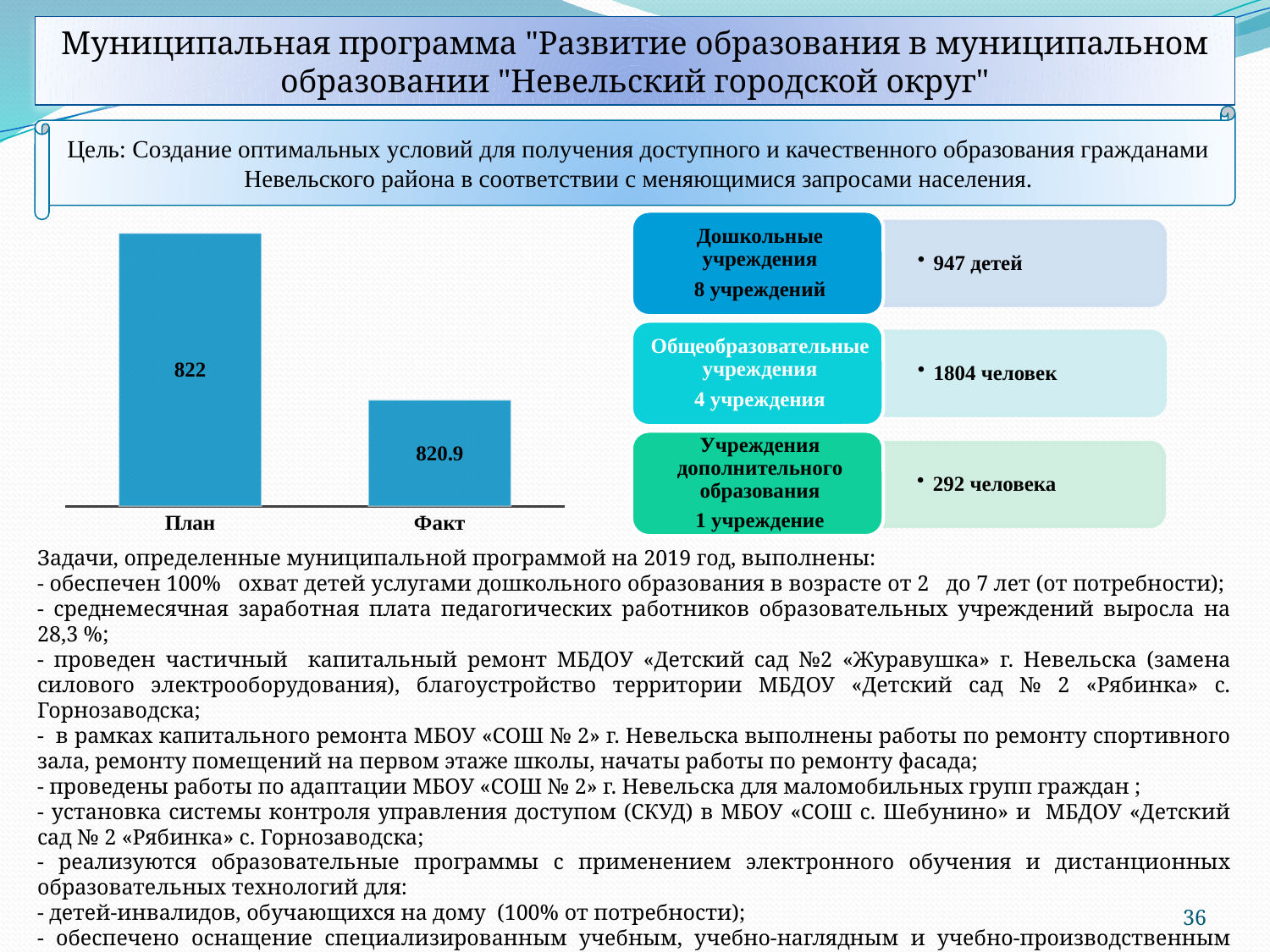

Муниципальная программа "Развитие образования в муниципальном
образовании "Невельский городской округ"
Цель: Создание оптимальных условий для получения доступного и качественного образования гражданами Невельского района в соответствии с меняющимися запросами населения.

### Chart

| Category | Областной бюджет |
|---|---|
| План | 822.0 |
| Факт | 820.9 |
947 детей
Дошкольные учреждения
8 учреждений
1804 человек
Общеобразовательные учреждения
4 учреждения
292 человека
Учреждения дополнительного образования
1 учреждение
Задачи, определенные муниципальной программой на 2019 год, выполнены:
- обеспечен 100%   охват детей услугами дошкольного образования в возрасте от 2   до 7 лет (от потребности);
- среднемесячная заработная плата педагогических работников образовательных учреждений выросла на 28,3 %;
- проведен частичный  капитальный ремонт МБДОУ «Детский сад №2 «Журавушка» г. Невельска (замена силового электрооборудования), благоустройство территории МБДОУ «Детский сад № 2 «Рябинка» с. Горнозаводска;
-  в рамках капитального ремонта МБОУ «СОШ № 2» г. Невельска выполнены работы по ремонту спортивного зала, ремонту помещений на первом этаже школы, начаты работы по ремонту фасада;
- проведены работы по адаптации МБОУ «СОШ № 2» г. Невельска для маломобильных групп граждан ;
- установка системы контроля управления доступом (СКУД) в МБОУ «СОШ с. Шебунино» и  МБДОУ «Детский сад № 2 «Рябинка» с. Горнозаводска;
- реализуются образовательные программы с применением электронного обучения и дистанционных образовательных технологий для:
- детей-инвалидов, обучающихся на дому  (100% от потребности);
- обеспечено оснащение специализированным учебным, учебно-наглядным и учебно-производственным оборудованием  образовательных учреждений.
36